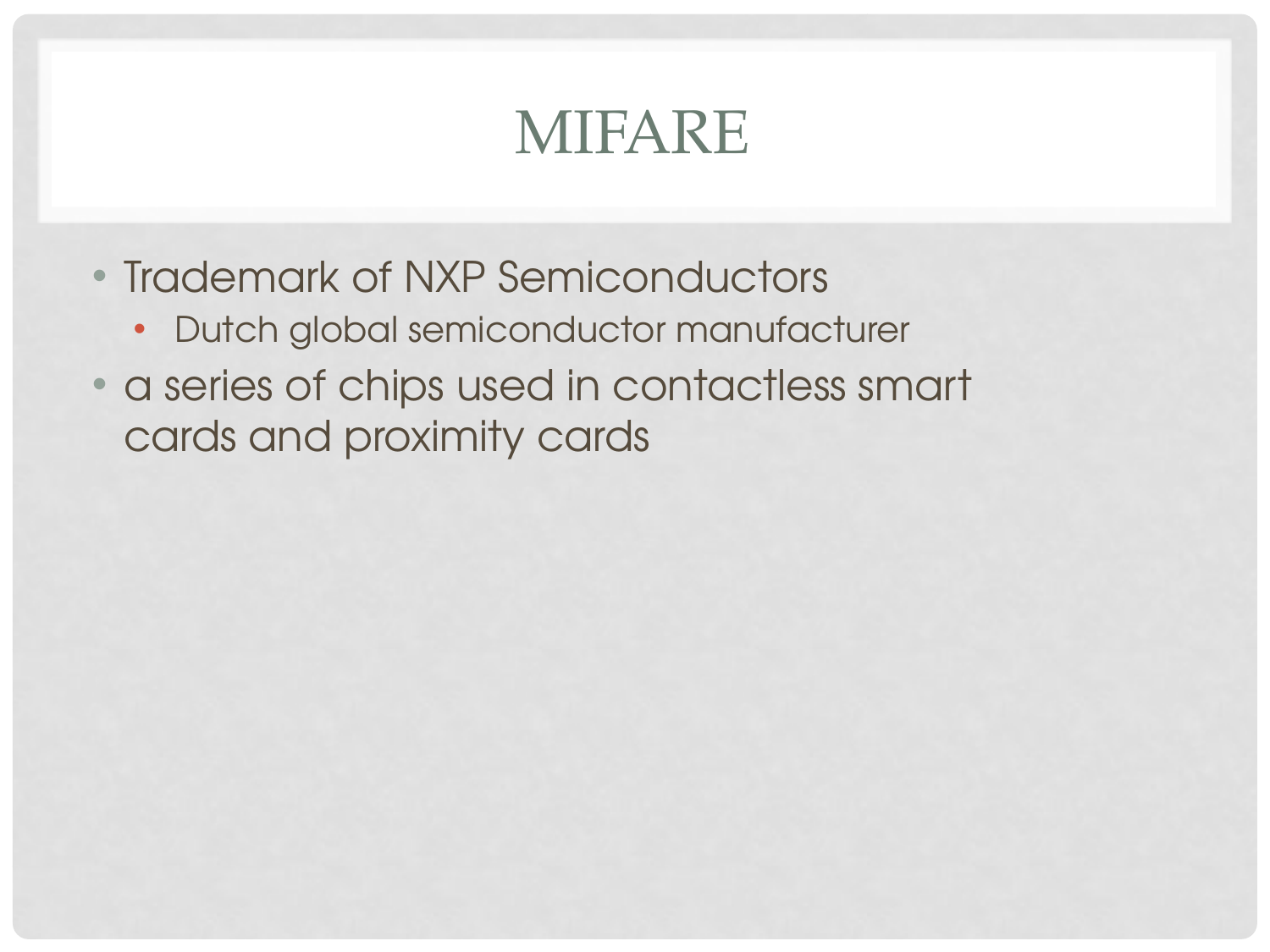

# MIFARE
Trademark of NXP Semiconductors
 Dutch global semiconductor manufacturer
a series of chips used in contactless smart cards and proximity cards